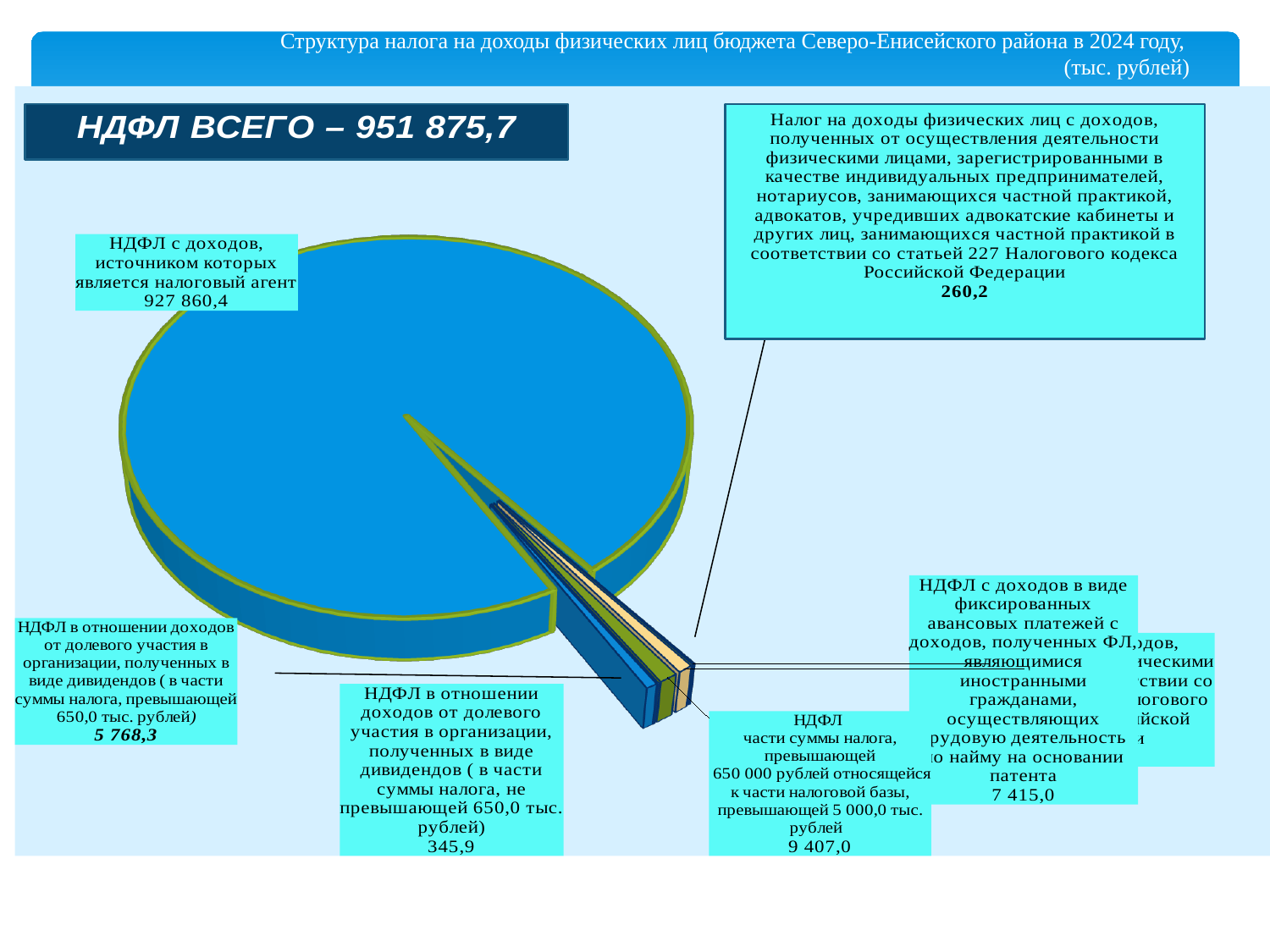

# Структура налога на доходы физических лиц бюджета Северо-Енисейского района в 2024 году, (тыс. рублей)

[unsupported chart]